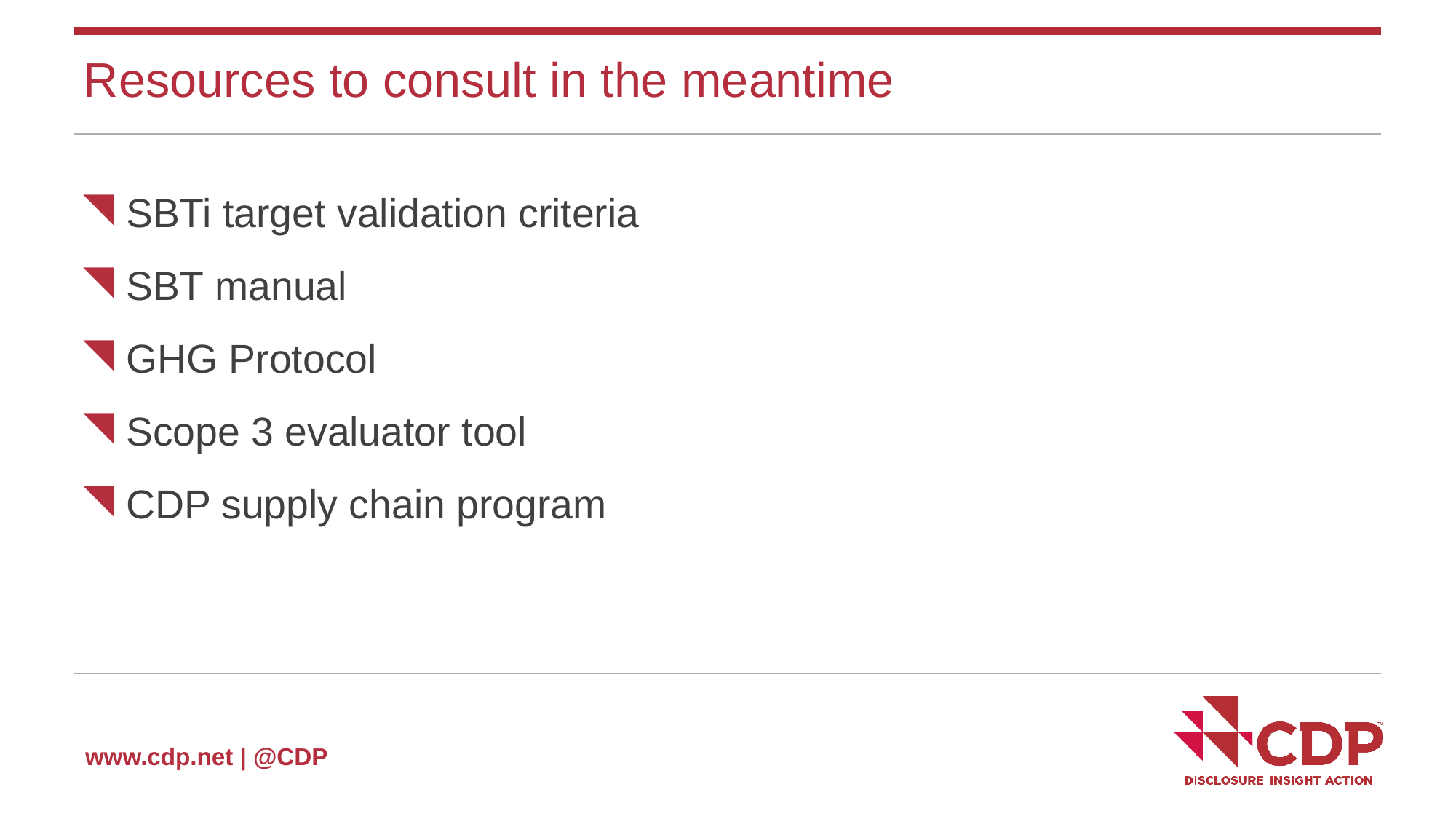

# Resources to consult in the meantime
 SBTi target validation criteria
 SBT manual
 GHG Protocol
 Scope 3 evaluator tool
 CDP supply chain program